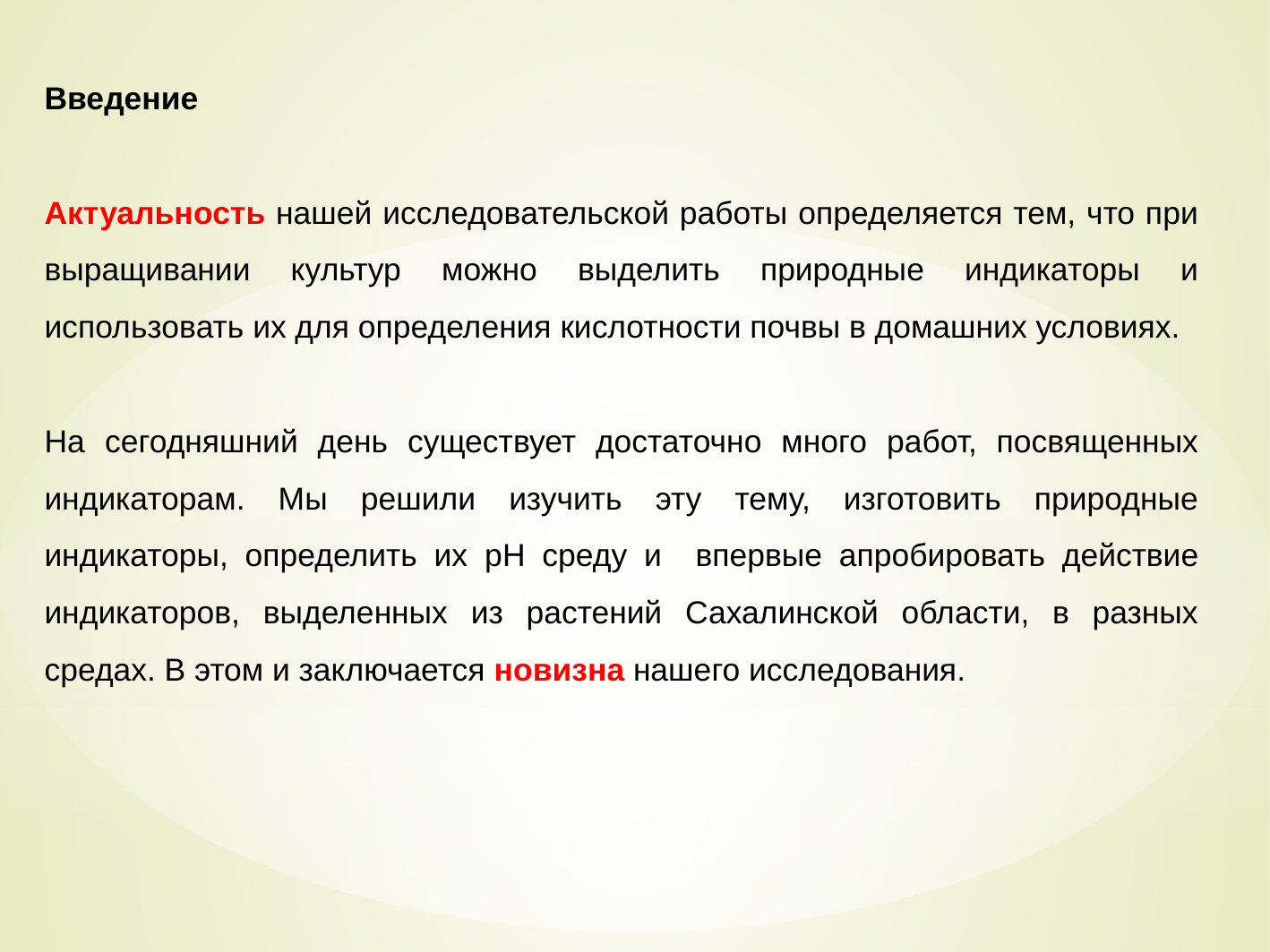

Введение

Актуальность нашей исследовательской работы определяется тем, что при выращивании культур можно выделить природные индикаторы и использовать их для определения кислотности почвы в домашних условиях.

На сегодняшний день существует достаточно много работ, посвященных индикаторам. Мы решили изучить эту тему, изготовить природные индикаторы, определить их pH среду и  впервые апробировать действие индикаторов, выделенных из растений Сахалинской области, в разных средах. В этом и заключается новизна нашего исследования.